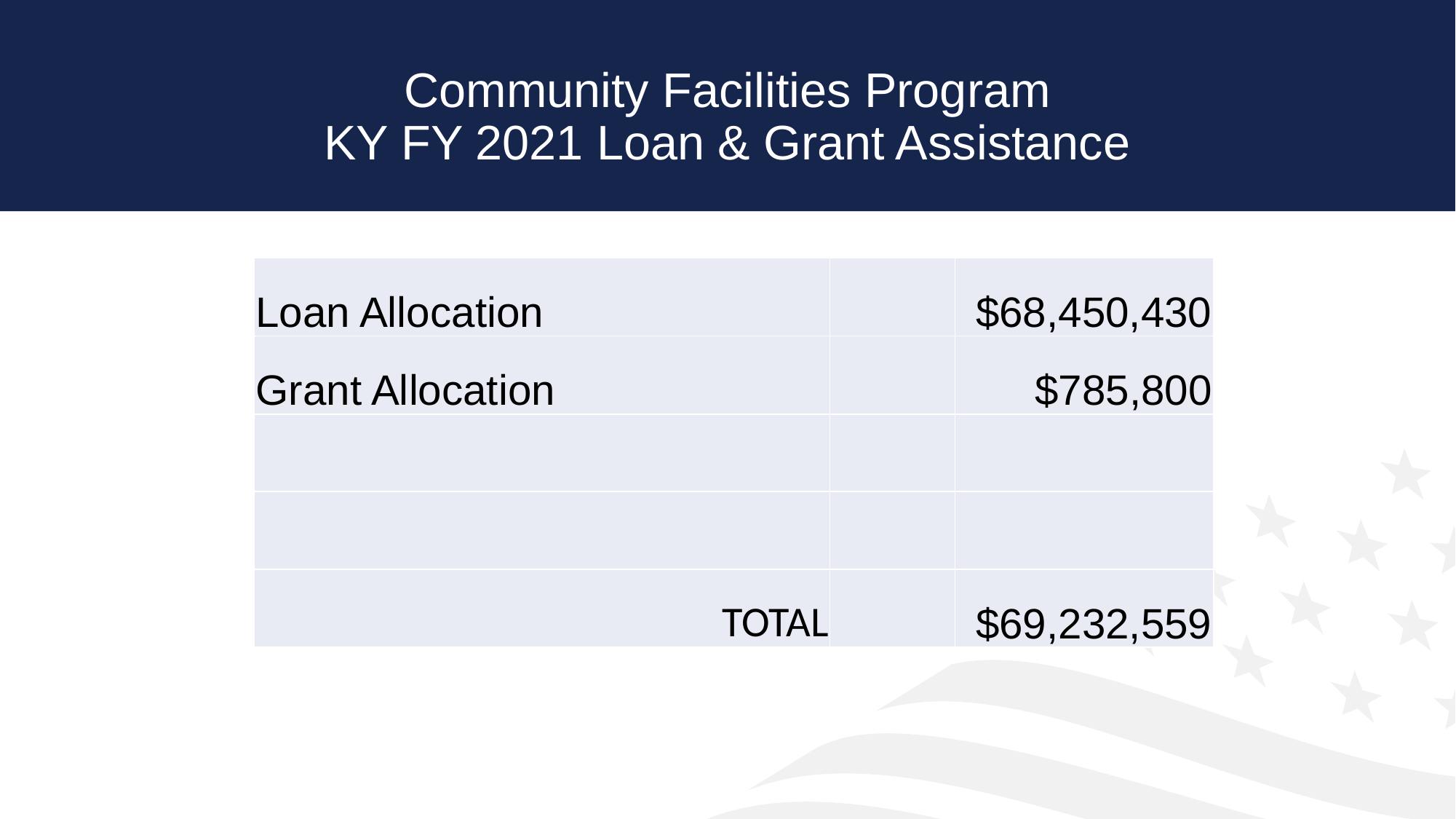

# Community Facilities Program KY FY 2021 Loan & Grant Assistance
| Loan Allocation |  | $68,450,430 |
| --- | --- | --- |
| Grant Allocation |  | $785,800 |
|  |  |  |
|  |  |  |
| TOTAL |  | $69,232,559 |